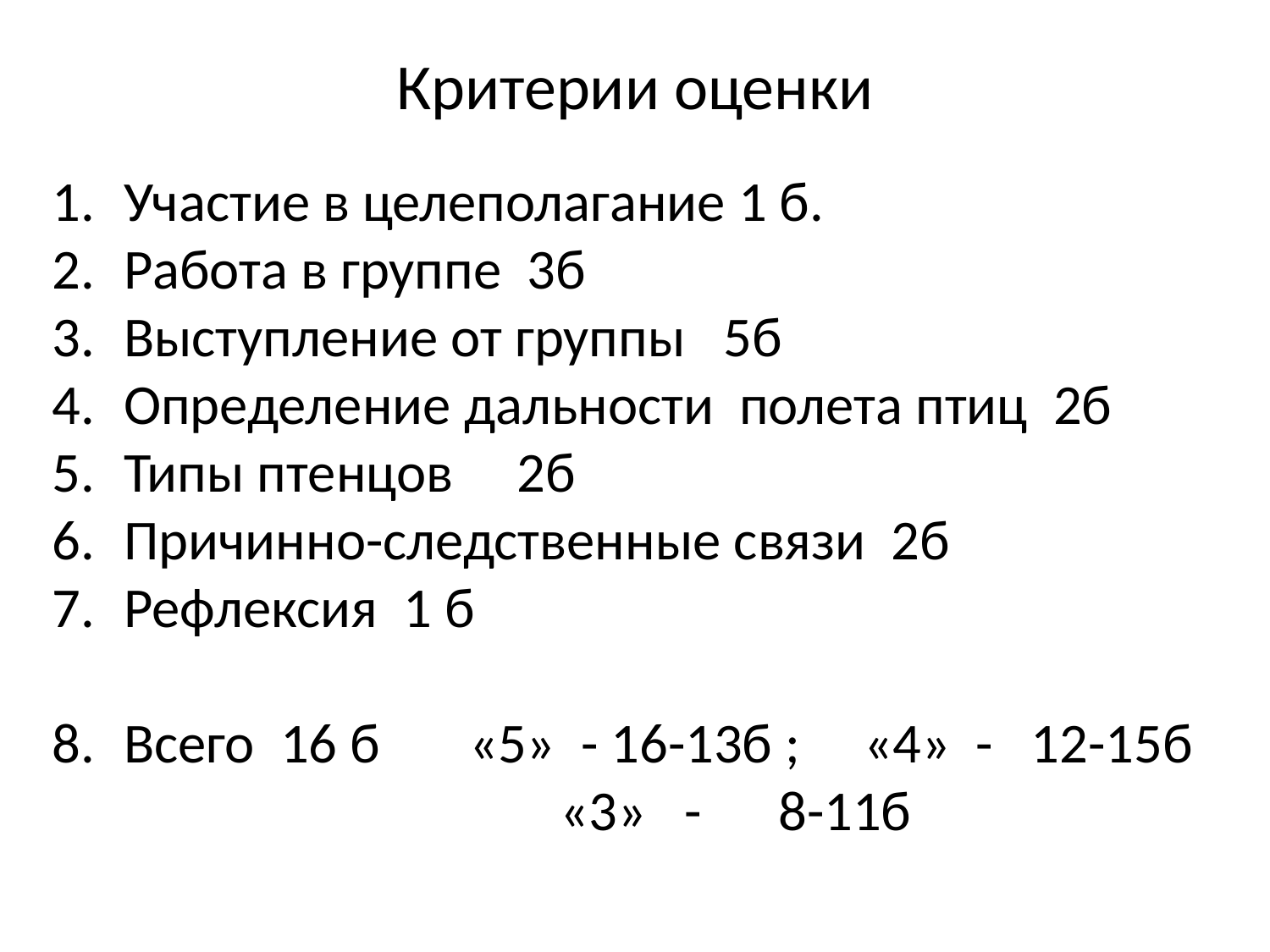

# Критерии оценки
Участие в целеполагание 1 б.
Работа в группе  3б
Выступление от группы   5б
Определение дальности  полета птиц  2б
Типы птенцов     2б
Причинно-следственные связи  2б
Рефлексия  1 б

Всего  16 б       «5»  - 16-13б ;     «4»  -   12-15б
«3»   -      8-11б